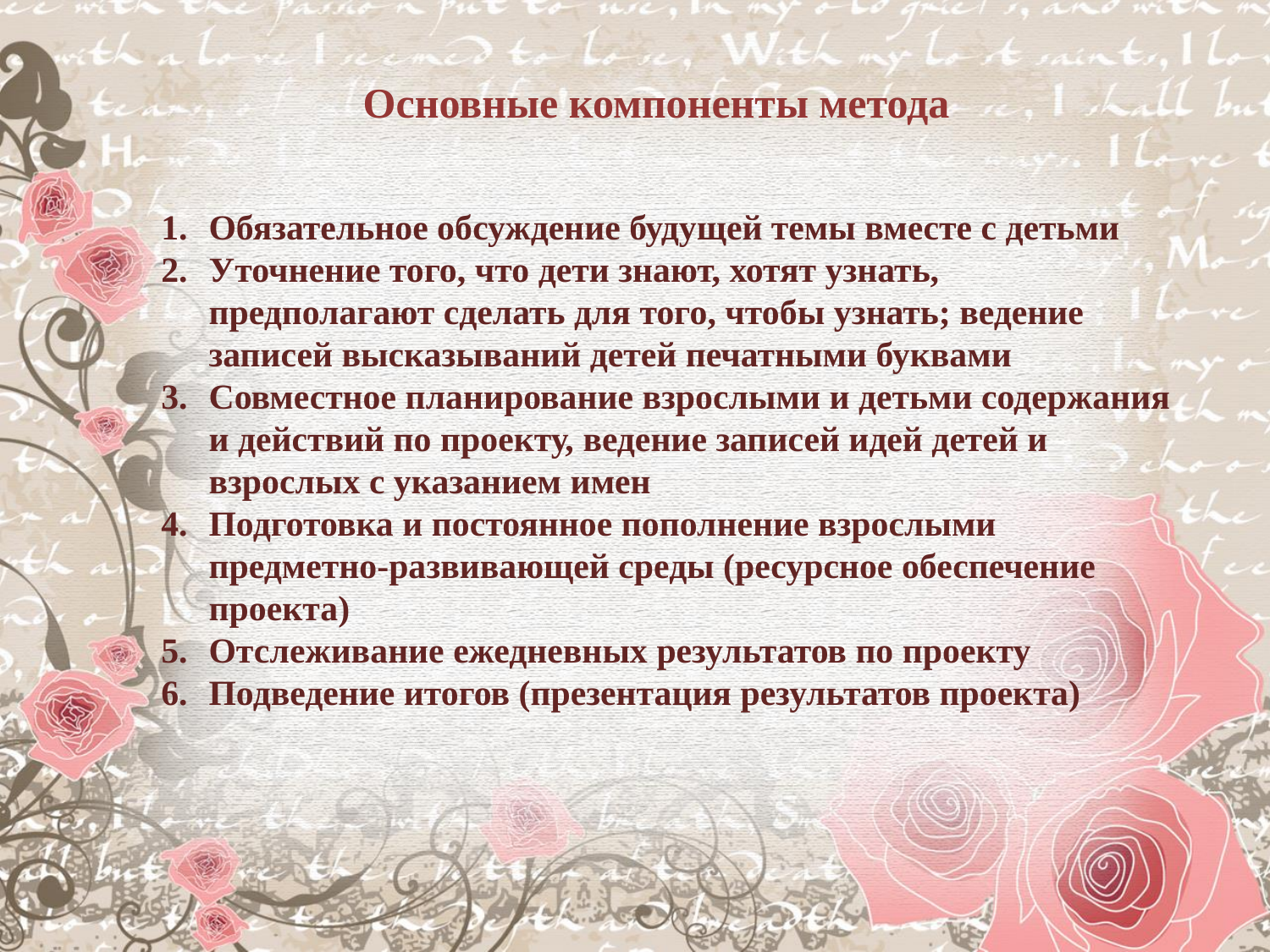

Основные компоненты метода
Обязательное обсуждение будущей темы вместе с детьми
Уточнение того, что дети знают, хотят узнать,  предполагают сделать для того, чтобы узнать; ведение записей высказываний детей печатными буквами
Совместное планирование взрослыми и детьми содержания и действий по проекту, ведение записей идей детей и взрослых с указанием имен
Подготовка и постоянное пополнение взрослыми предметно-развивающей среды (ресурсное обеспечение проекта)
Отслеживание ежедневных результатов по проекту
Подведение итогов (презентация результатов проекта)